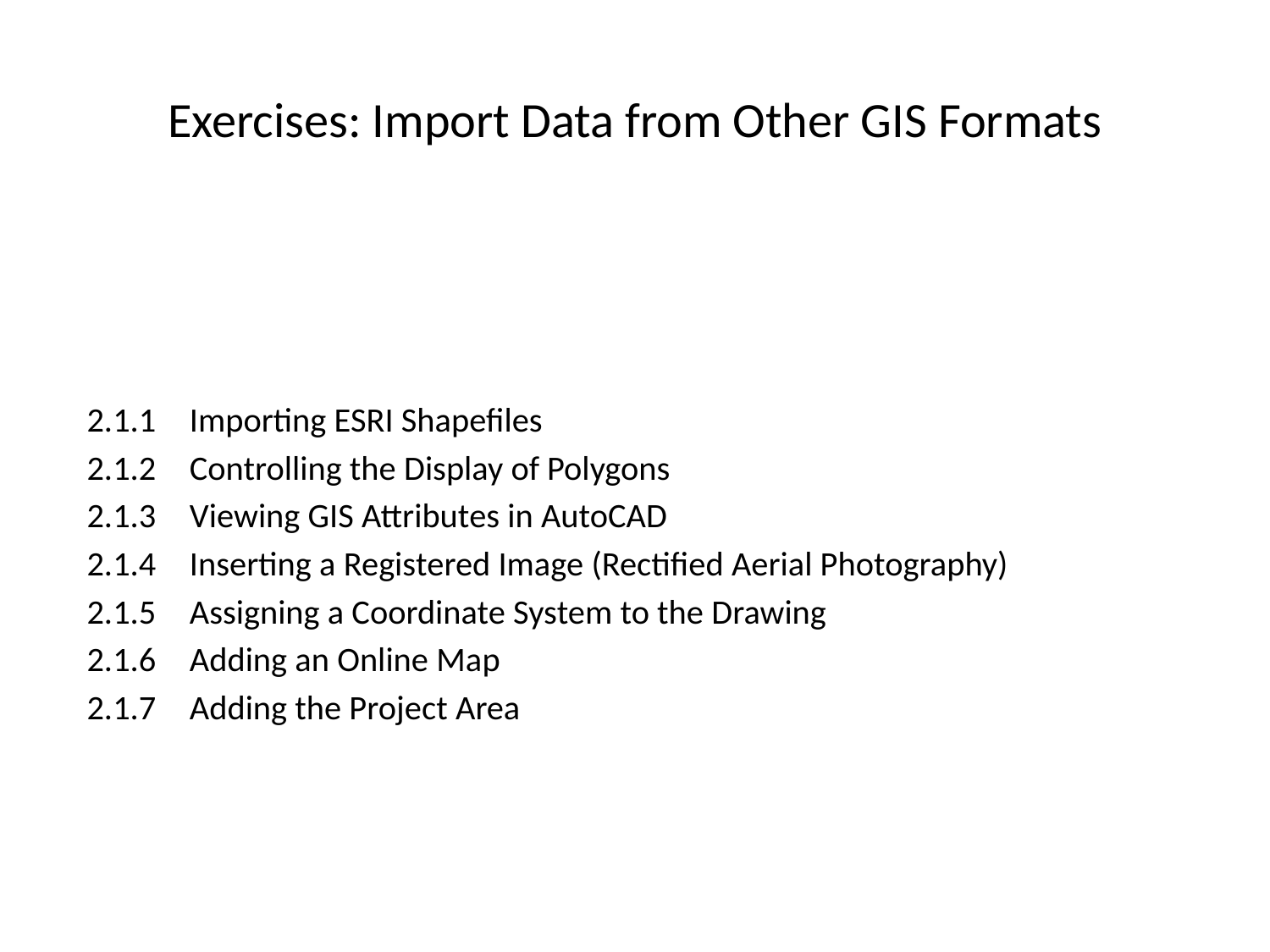

# Exercises: Import Data from Other GIS Formats
2.1.1	Importing ESRI Shapefiles
2.1.2	Controlling the Display of Polygons
2.1.3	Viewing GIS Attributes in AutoCAD
2.1.4	Inserting a Registered Image (Rectified Aerial Photography)
2.1.5	Assigning a Coordinate System to the Drawing
2.1.6	Adding an Online Map
2.1.7	Adding the Project Area